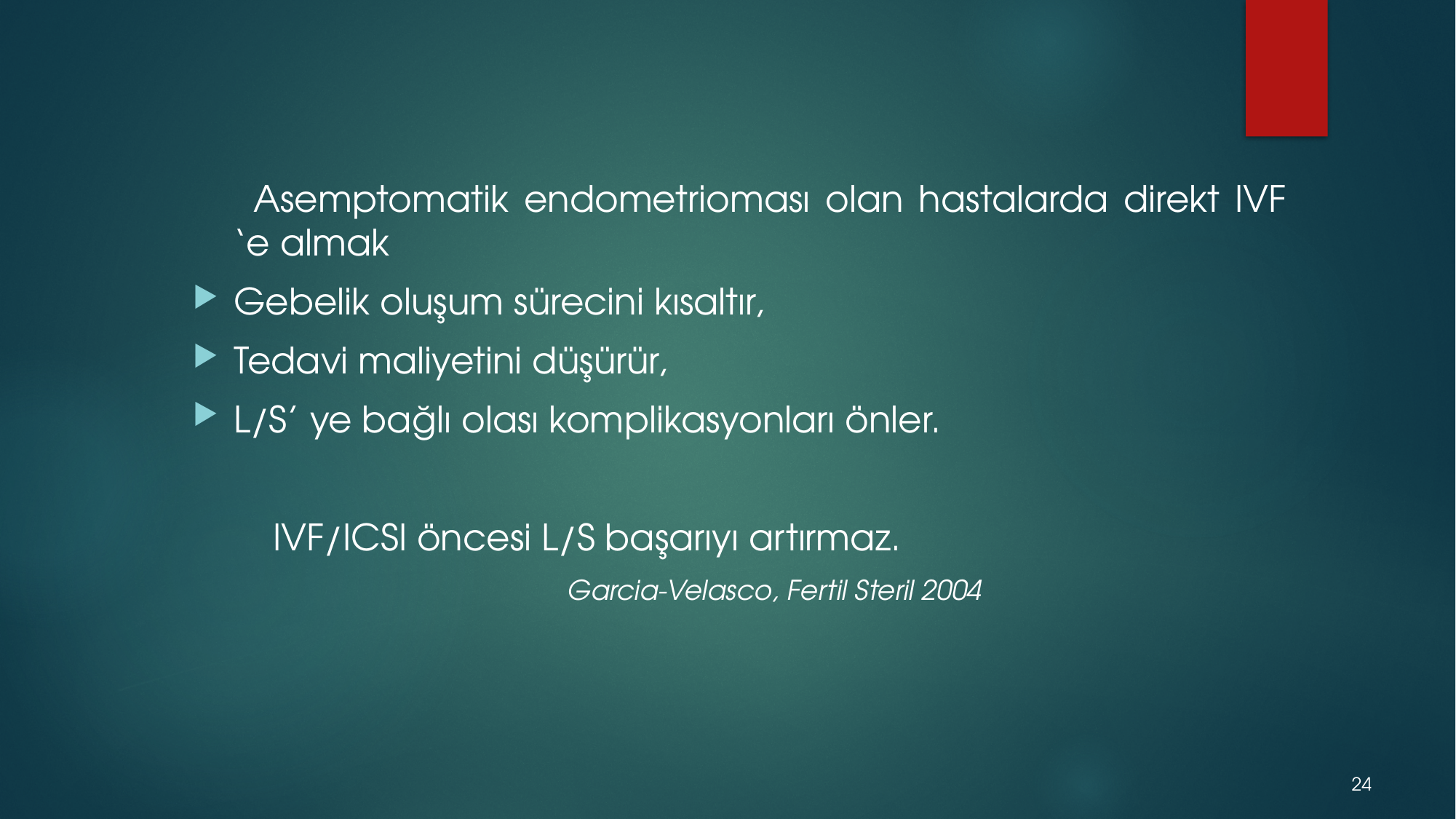

Asemptomatik endometrioması olan hastalarda direkt IVF ‘e almak
Gebelik oluşum sürecini kısaltır,
Tedavi maliyetini düşürür,
L/S’ ye bağlı olası komplikasyonları önler.

        IVF/ICSI öncesi L/S başarıyı artırmaz.
                                                 Garcia-Velasco, Fertil Steril 2004

24